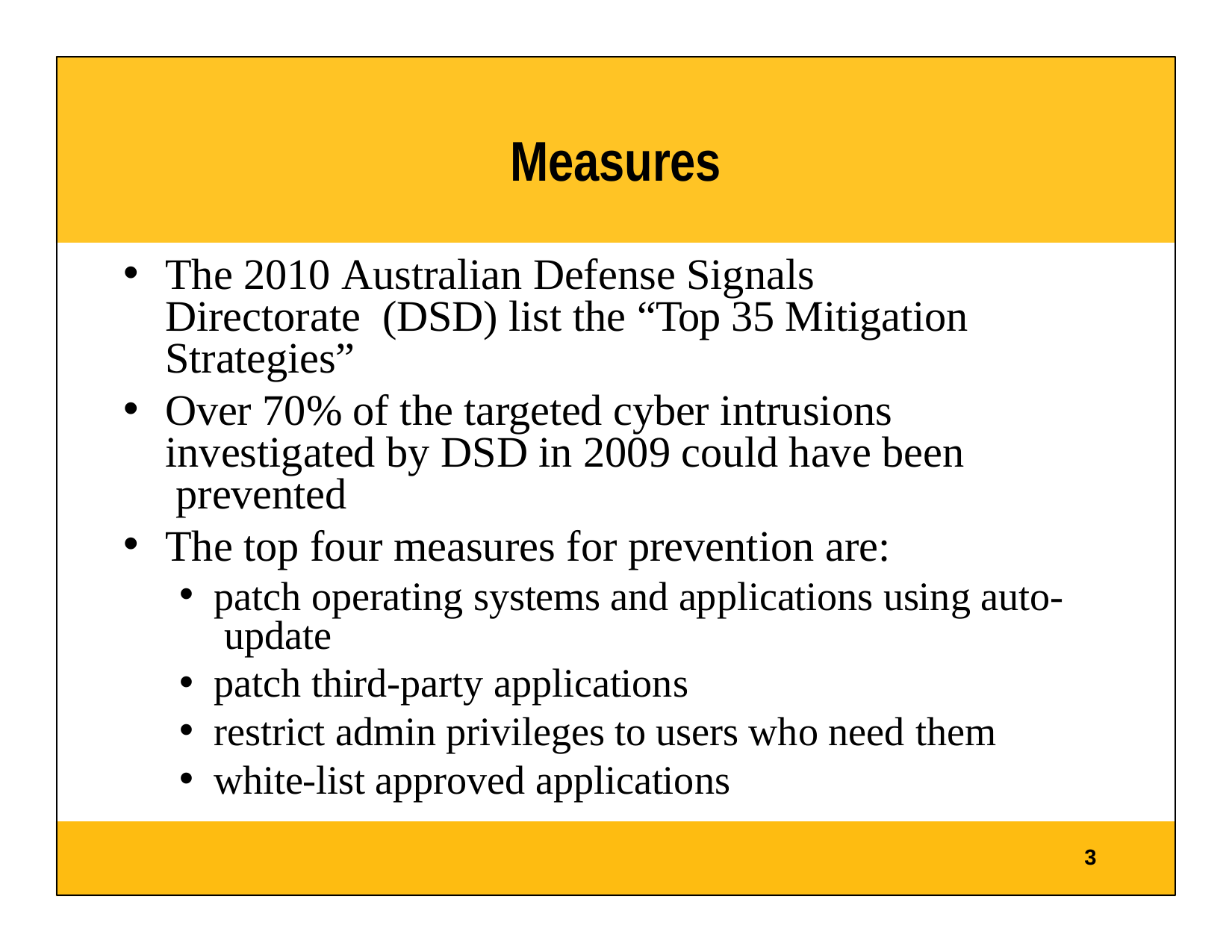

# Measures
The 2010 Australian Defense Signals Directorate  (DSD) list the “Top 35 Mitigation Strategies”
Over 70% of the targeted cyber intrusions  investigated by DSD in 2009 could have been  prevented
The top four measures for prevention are:
patch operating systems and applications using auto-  update
patch third-party applications
restrict admin privileges to users who need them
white-list approved applications
3